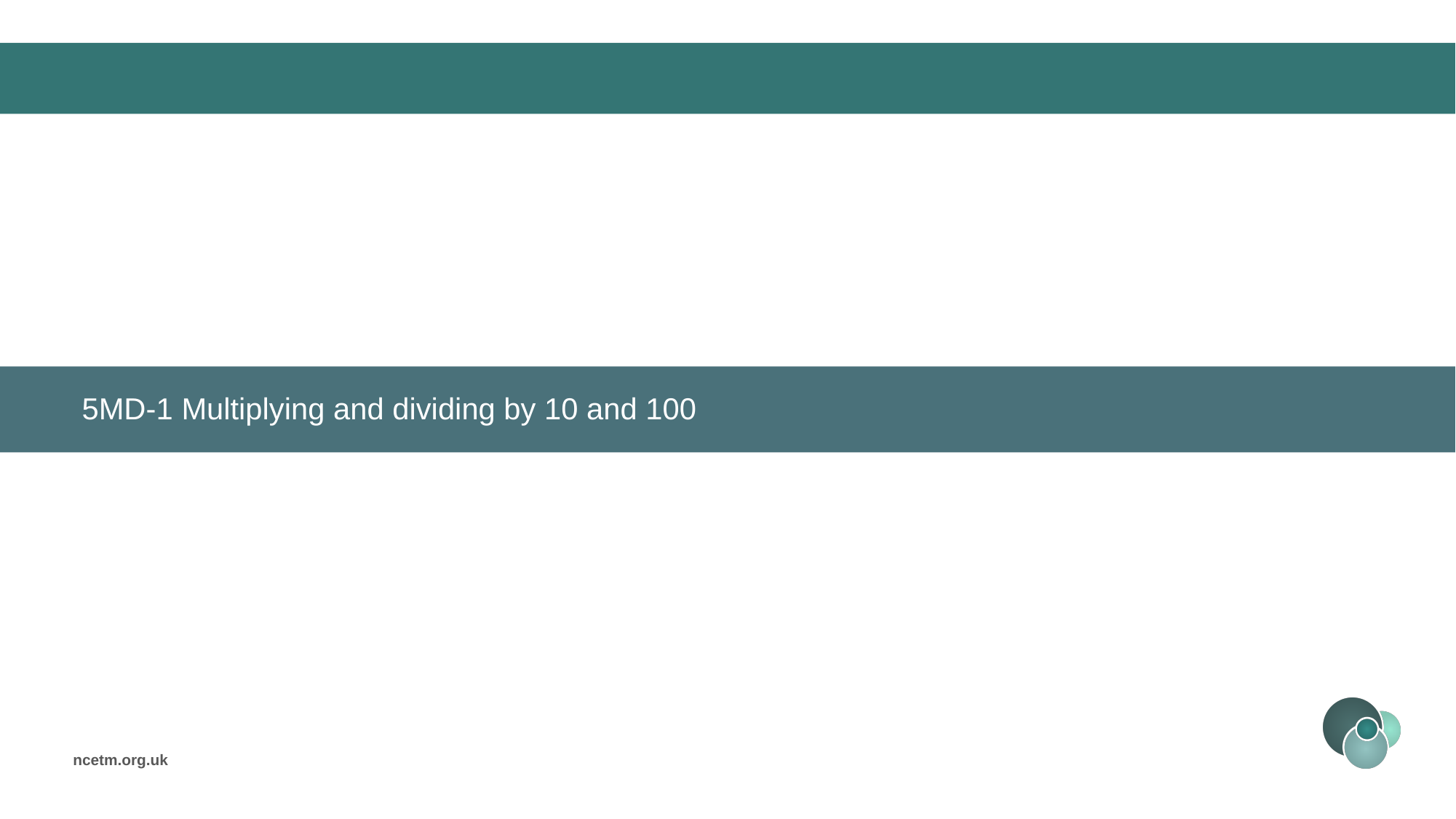

5MD-1 Multiplying and dividing by 10 and 100